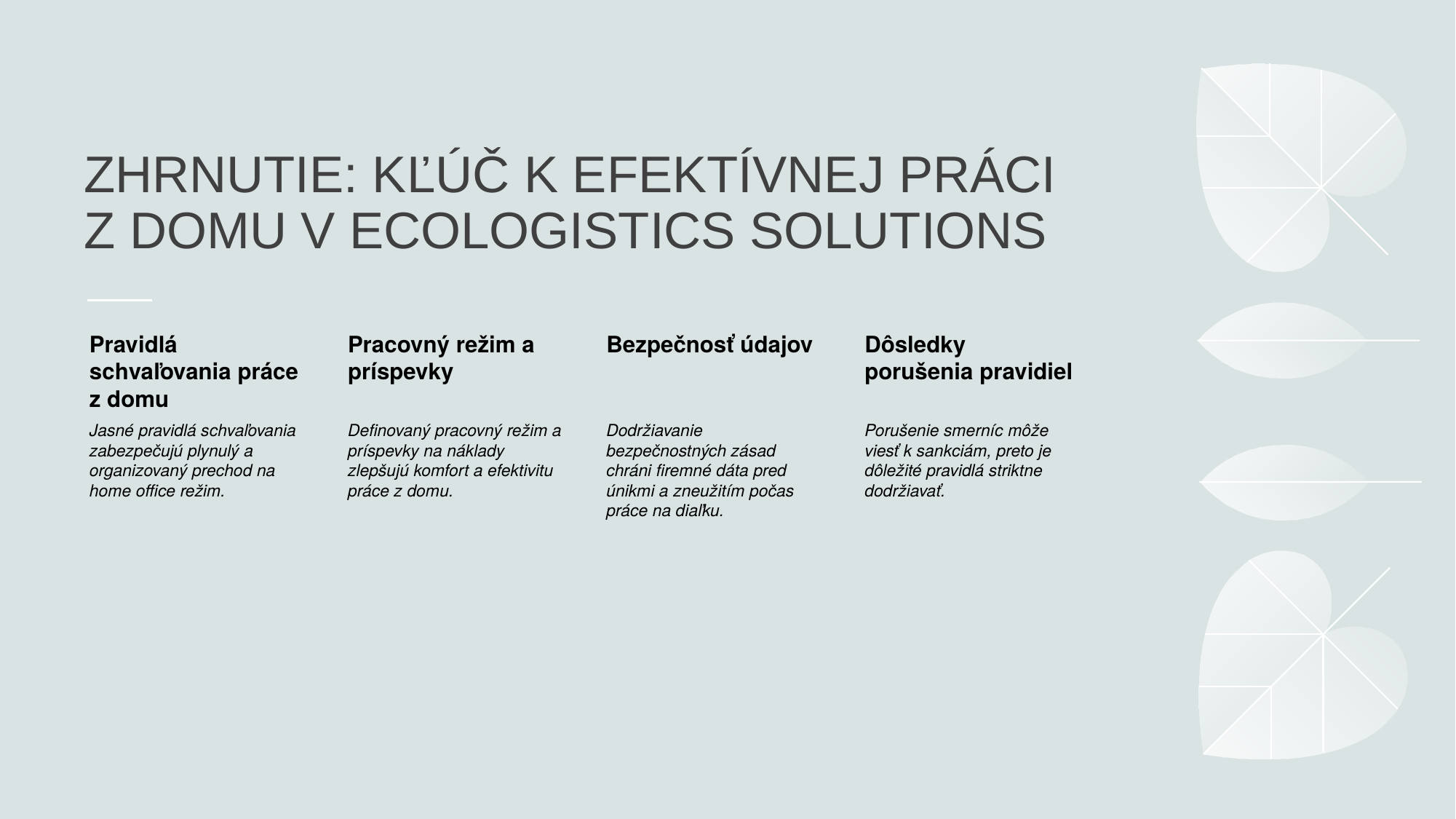

# Zhrnutie: Kľúč k efektívnej práci z domu v EcoLogistics Solutions
Pravidlá schvaľovania práce z domu
Jasné pravidlá schvaľovania zabezpečujú plynulý a organizovaný prechod na home office režim.
Pracovný režim a príspevky
Definovaný pracovný režim a príspevky na náklady zlepšujú komfort a efektivitu práce z domu.
Bezpečnosť údajov
Dodržiavanie bezpečnostných zásad chráni firemné dáta pred únikmi a zneužitím počas práce na diaľku.
Dôsledky porušenia pravidiel
Porušenie smerníc môže viesť k sankciám, preto je dôležité pravidlá striktne dodržiavať.